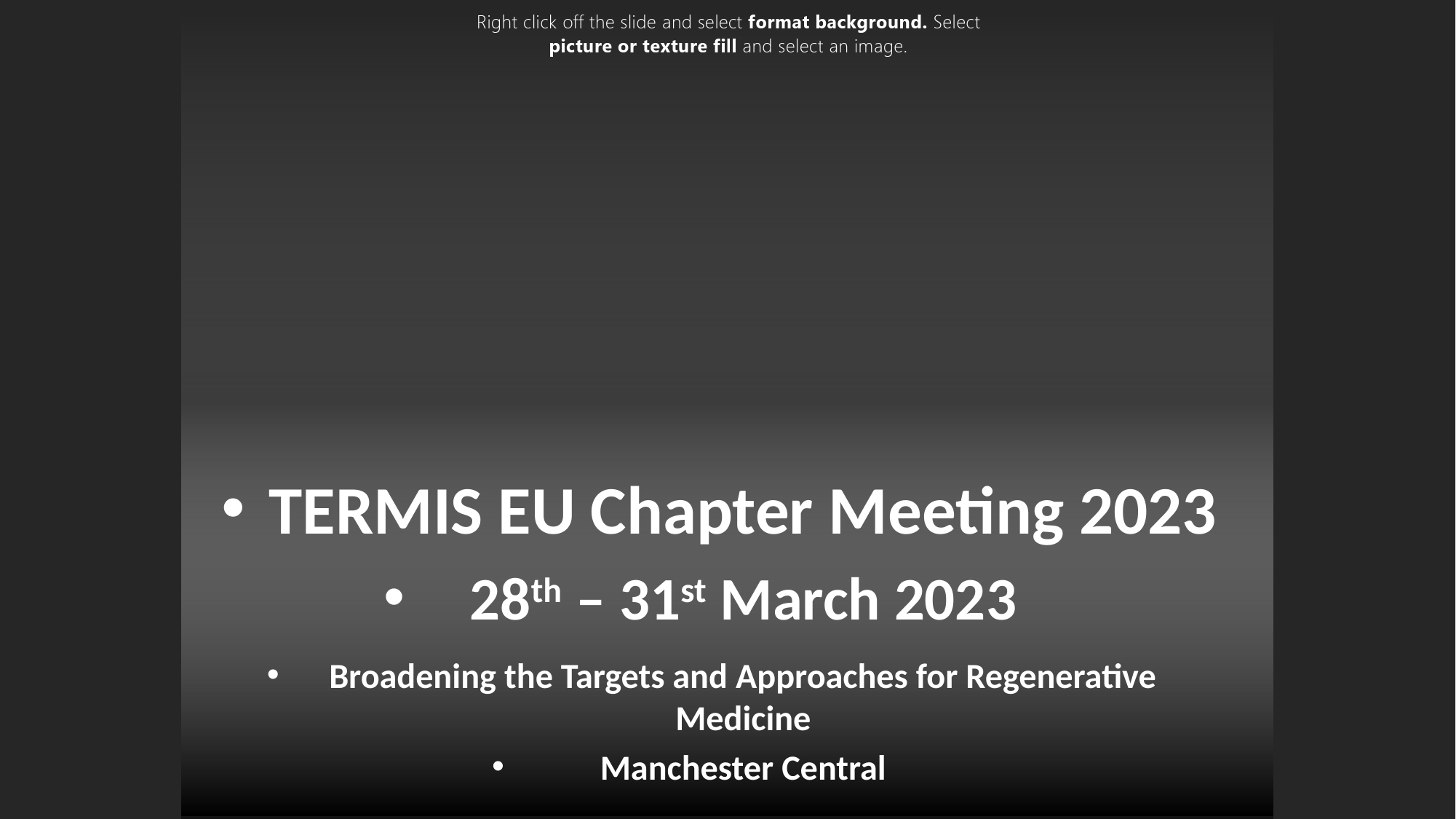

TERMIS EU Chapter Meeting 2023
28th – 31st March 2023

Broadening the Targets and Approaches for Regenerative Medicine
Manchester Central